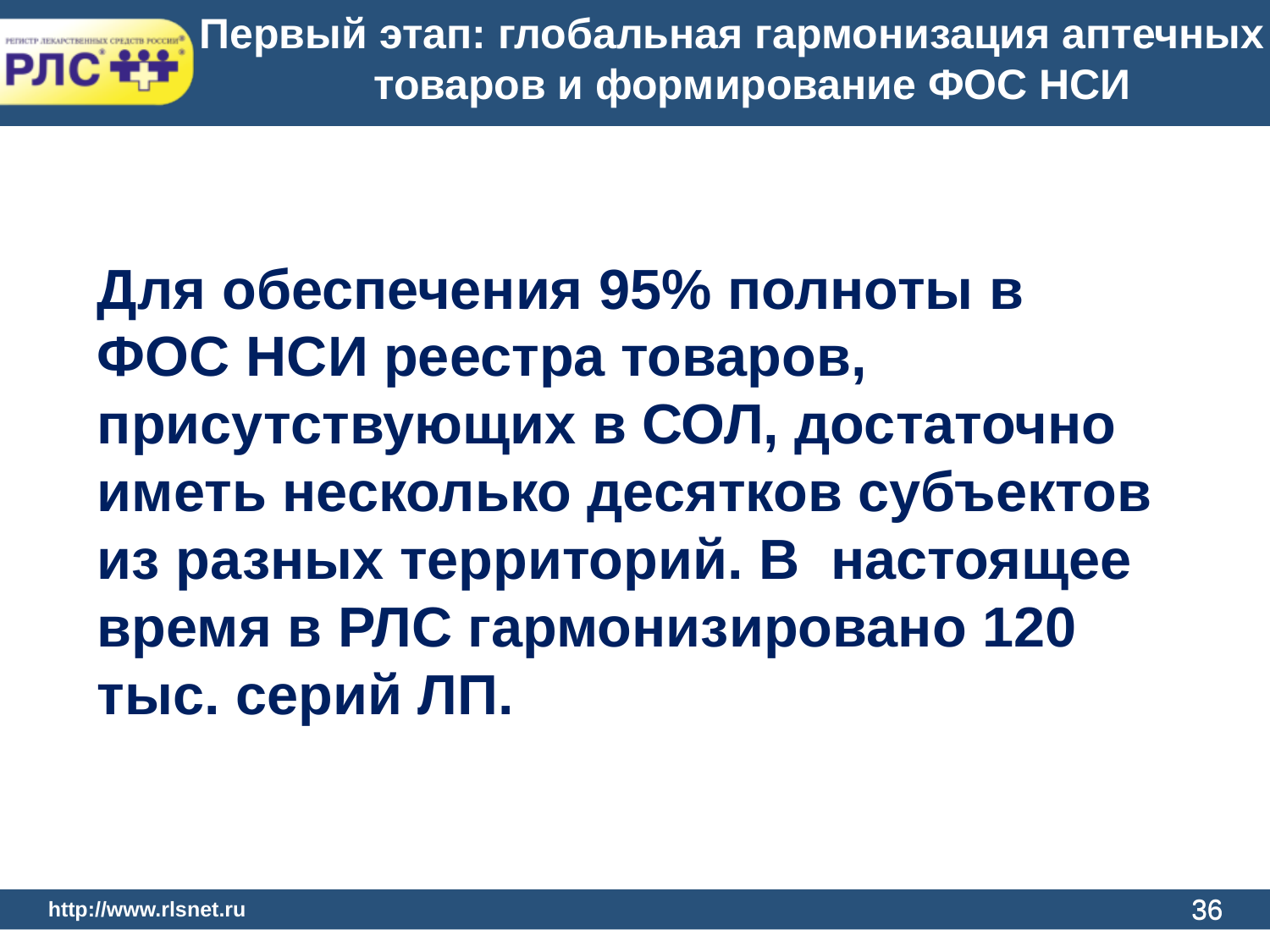

Первый этап: глобальная гармонизация аптечных товаров и формирование ФОС НСИ
Для обеспечения 95% полноты в ФОС НСИ реестра товаров, присутствующих в СОЛ, достаточно иметь несколько десятков субъектов из разных территорий. В  настоящее время в РЛС гармонизировано 120 тыс. серий ЛП.

36
36